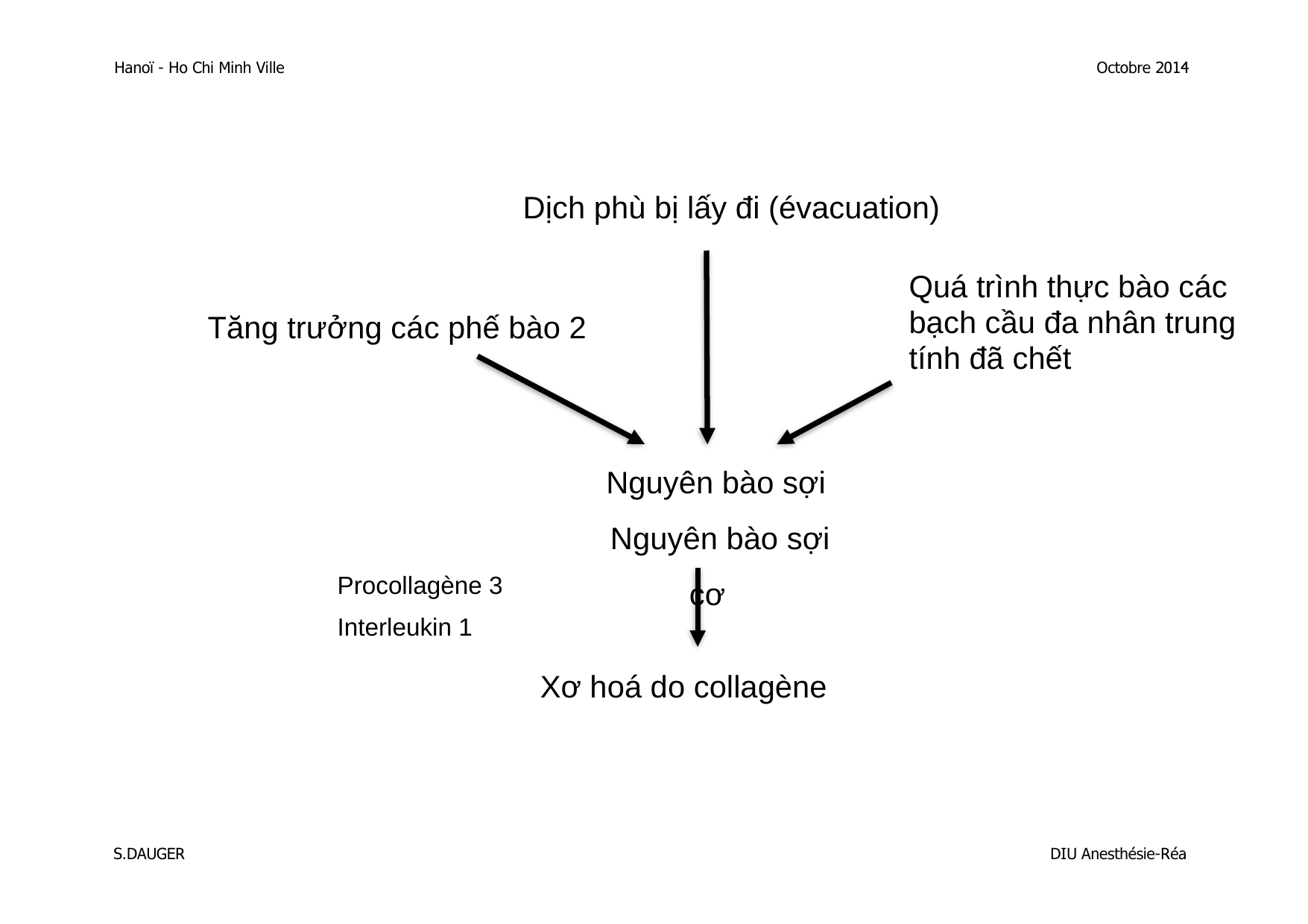

Hanoï - Ho Chi Minh Ville

Octobre 2014

Dịch phù bị lấy đi (évacuation)
Quá trình thực bào các bạch cầu đa nhân trung tính đã chết
Tăng trưởng các phế bào 2

Nguyên bào sợi
Nguyên bào sợi cơ
Procollagène 3
Interleukin 1

Xơ hoá do collagène

S.DAUGER

DIU Anesthésie-Réa